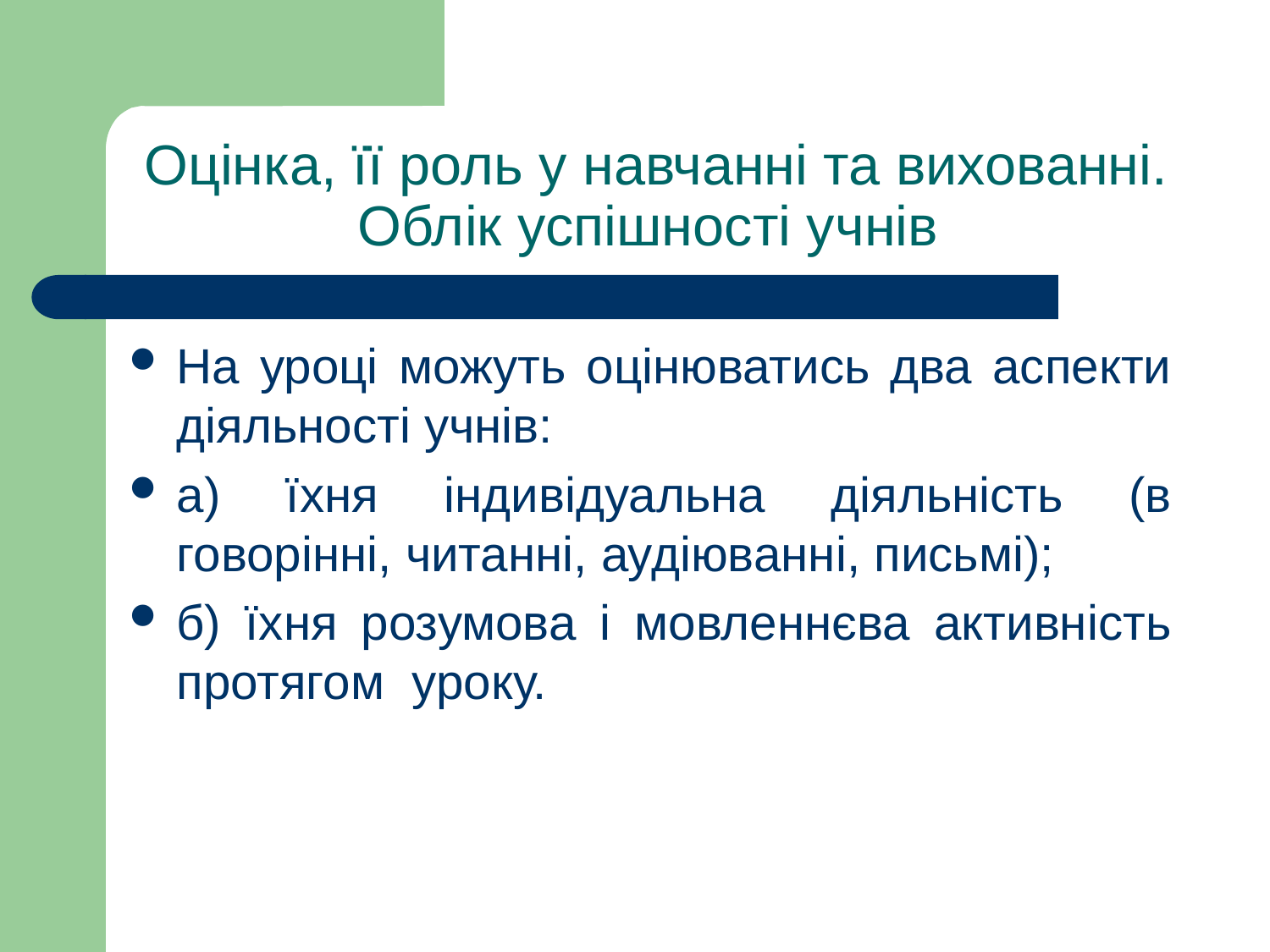

# Оцінка, її роль у навчанні та вихованні. Облік успішності учнів
На уроці можуть оцінюватись два аспекти діяльності учнів:
а) їхня індивідуальна діяльність (в говорінні, читанні, аудіюванні, письмі);
б) їхня розумова і мовленнєва активність протягом  уроку.